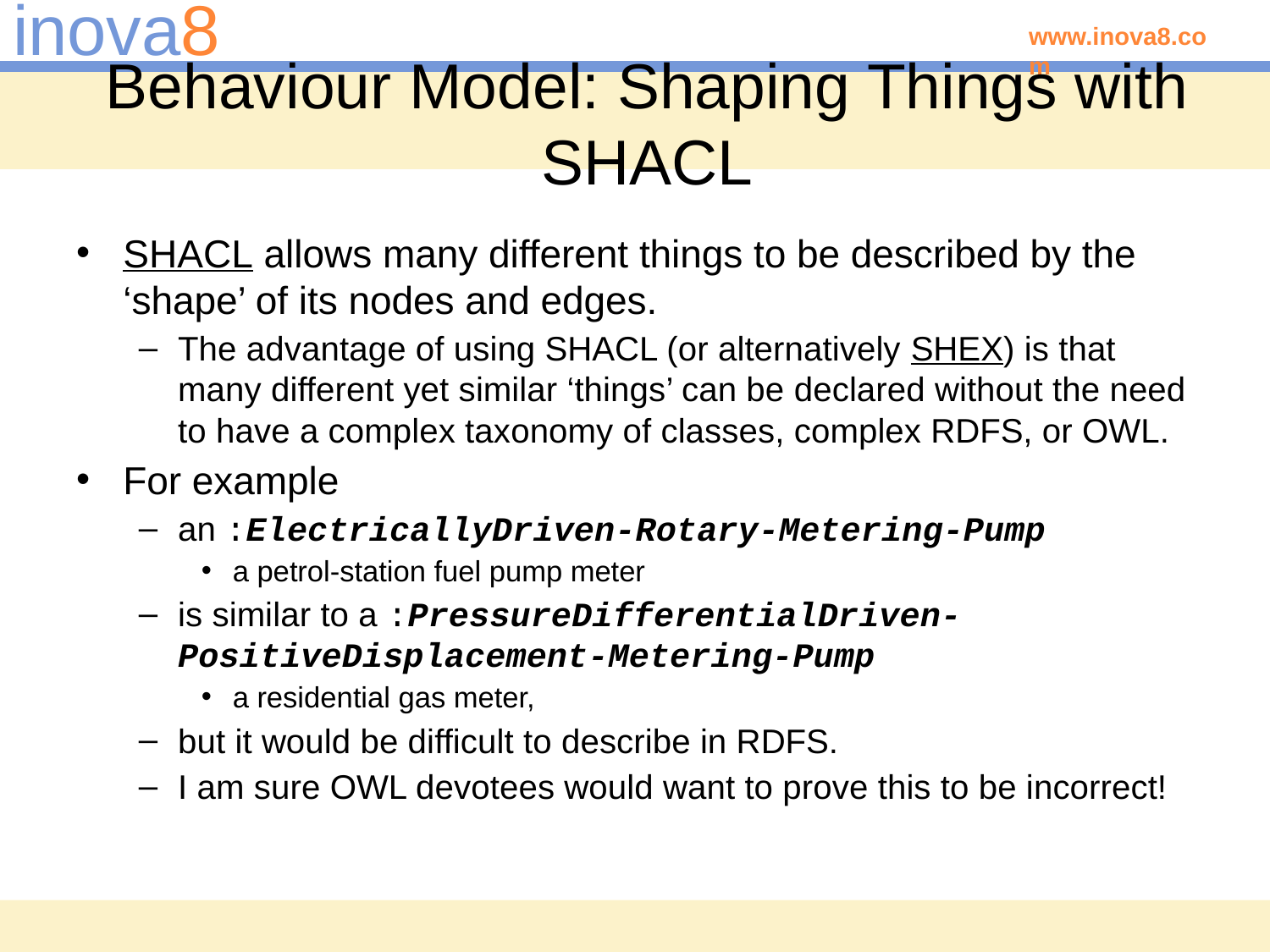

# Behaviour Model: Shaping Things with SHACL
SHACL allows many different things to be described by the ‘shape’ of its nodes and edges.
The advantage of using SHACL (or alternatively SHEX) is that many different yet similar ‘things’ can be declared without the need to have a complex taxonomy of classes, complex RDFS, or OWL.
For example
an :ElectricallyDriven-Rotary-Metering-Pump
a petrol-station fuel pump meter
is similar to a :PressureDifferentialDriven-PositiveDisplacement-Metering-Pump
a residential gas meter,
but it would be difficult to describe in RDFS.
I am sure OWL devotees would want to prove this to be incorrect!